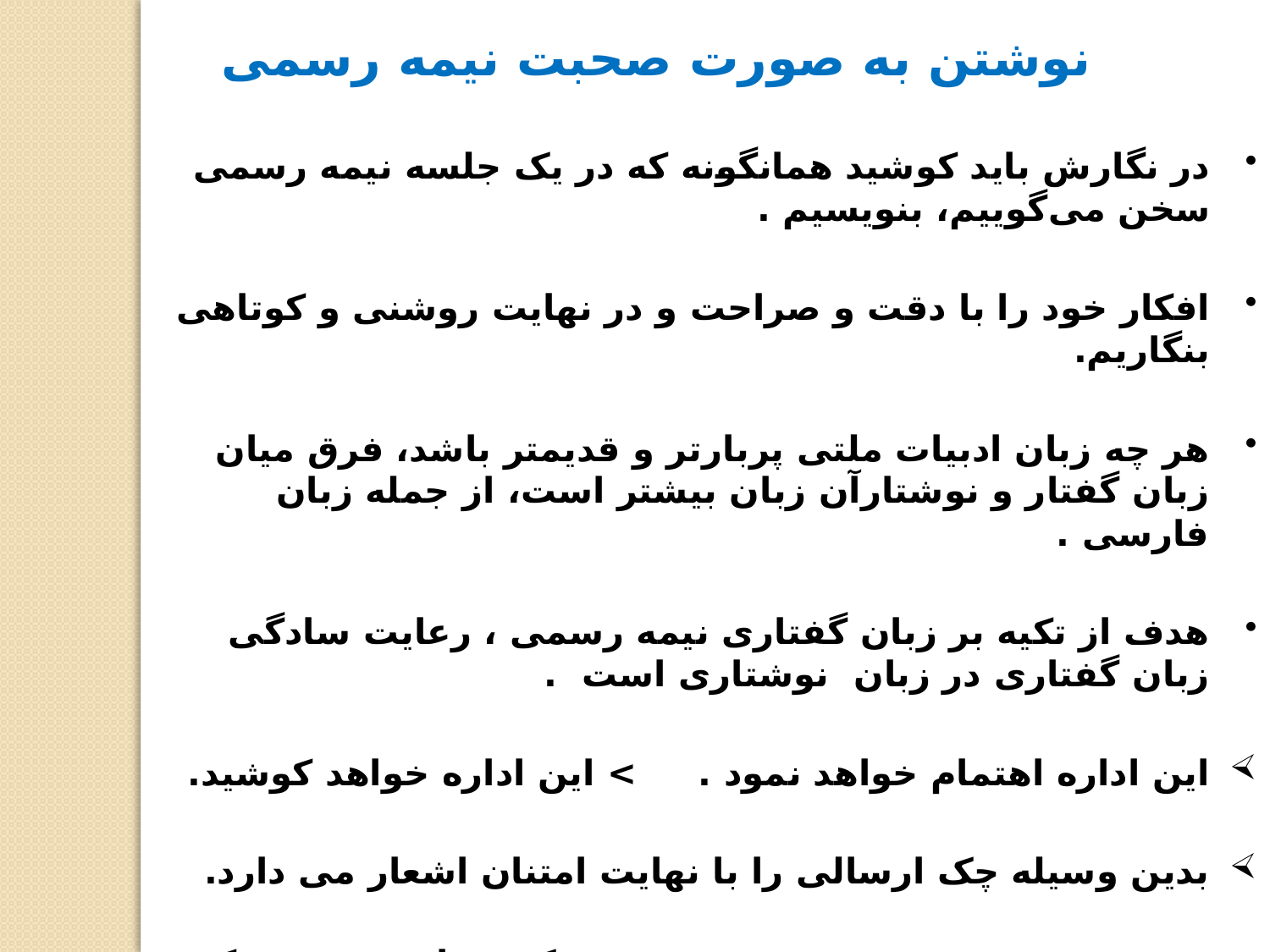

نوشتن به صورت صحبت نیمه رسمی
در نگارش باید کوشید همانگونه که در یک جلسه نیمه رسمی سخن می‌گوییم، بنویسیم .

افکار خود را با دقت و صراحت و در نهایت روشنی و کوتاهی بنگاریم.

هر چه زبان ادبیات ملتی پربارتر و قدیمتر باشد، فرق میان زبان گفتار و نوشتارآن زبان بیشتر است، از جمله زبان فارسی .

هدف از تکیه بر زبان گفتاری نیمه رسمی ، رعایت سادگی زبان گفتاری در زبان  نوشتاری است  .

این اداره اهتمام خواهد نمود .     > 	این اداره خواهد کوشید.

بدین وسیله چک ارسالی را با نهایت امتنان اشعار می دارد.
			                >   چک شما رسید. متشکرم   .